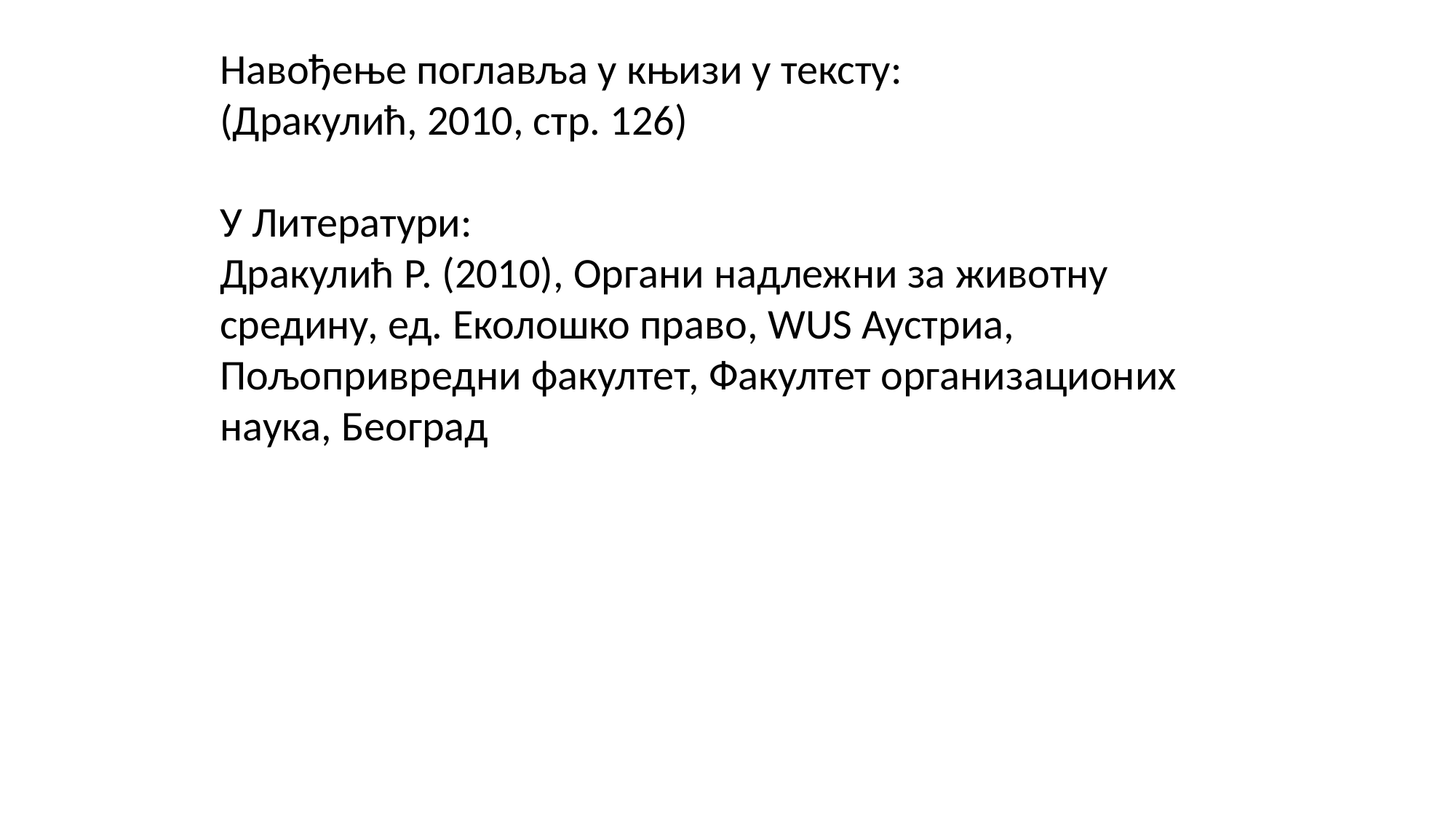

Навођење поглавља у књизи у тексту:
(Дракулић, 2010, стр. 126)

У Литератури:
Дракулић Р. (2010), Органи надлежни за животну средину, ед. Еколошко право, WUS Аустриа, Пољопривредни факултет, Факултет организационих наука, Београд